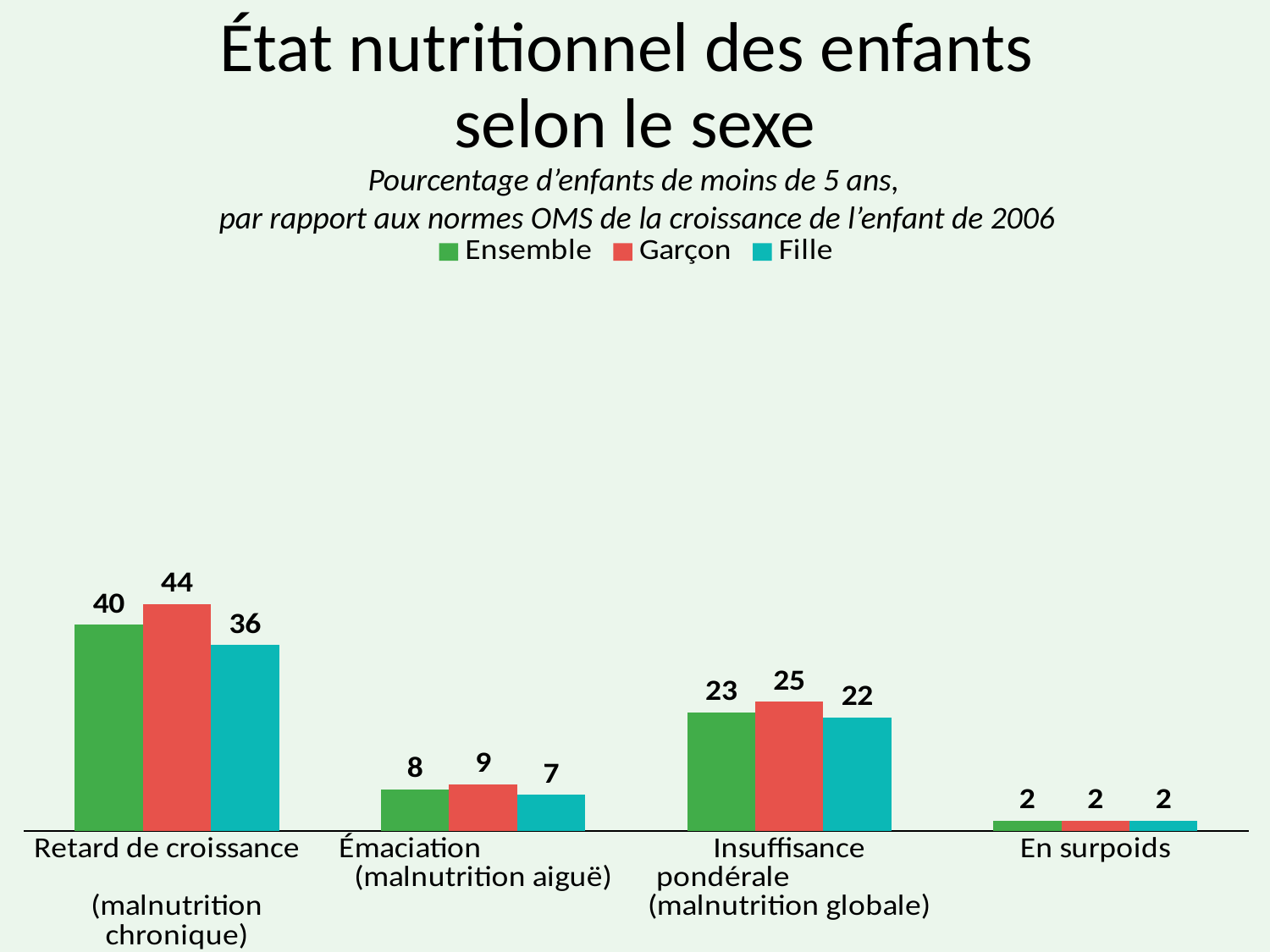

# État nutritionnel des enfants selon le sexe
Pourcentage d’enfants de moins de 5 ans,
par rapport aux normes OMS de la croissance de l’enfant de 2006

### Chart

| Category | Ensemble | Garçon | Fille |
|---|---|---|---|
| Retard de croissance                          (malnutrition chronique) | 40.0 | 44.0 | 36.0 |
| Émaciation                       (malnutrition aiguë) | 8.0 | 9.0 | 7.0 |
| Insuffisance pondérale                     (malnutrition globale) | 23.0 | 25.0 | 22.0 |
| En surpoids | 2.0 | 2.0 | 2.0 |